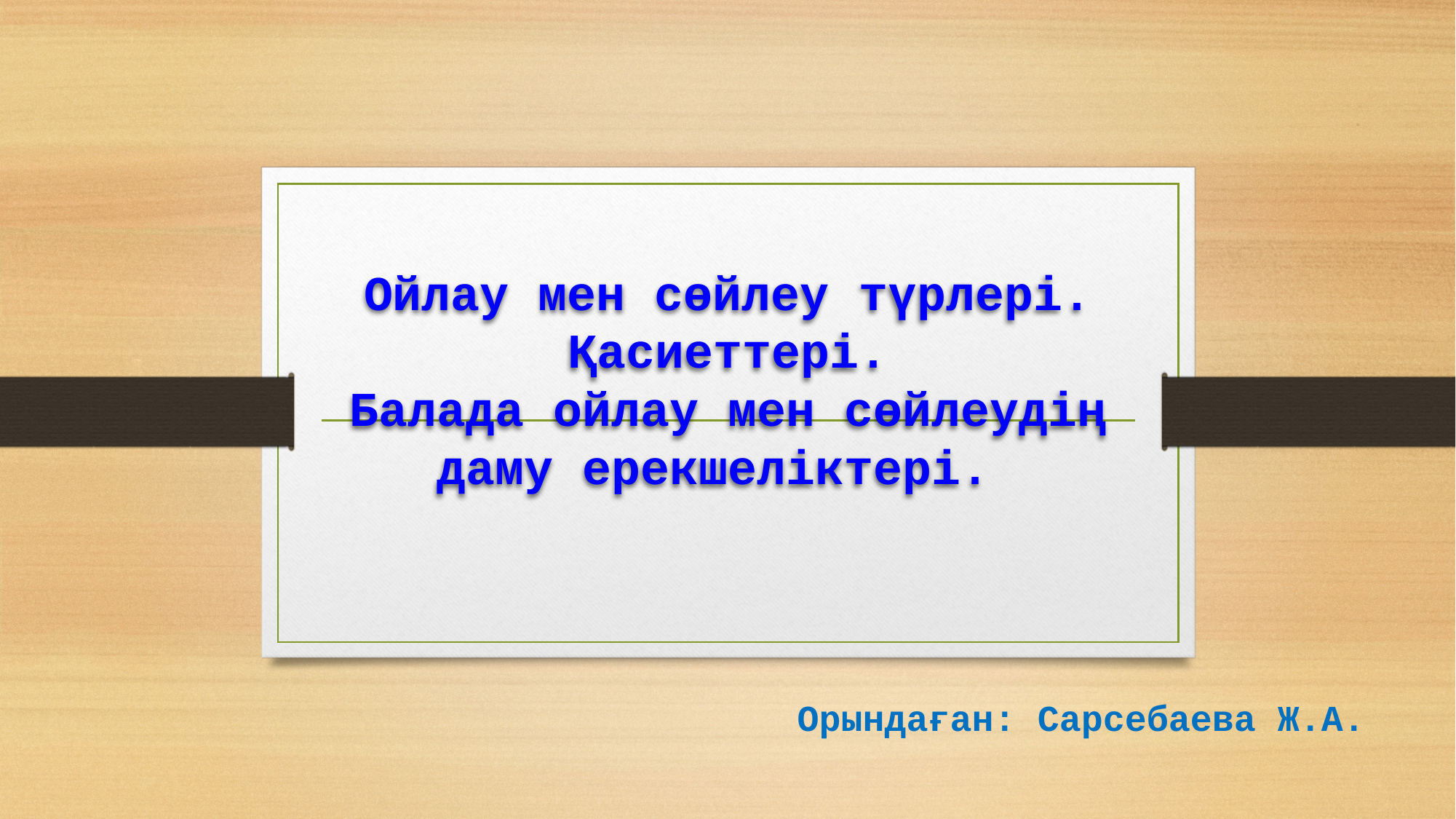

# Ойлау мен сөйлеу түрлері.
Қасиеттері.
Балада ойлау мен сөйлеудің даму ерекшеліктері.
Орындаған: Сарсебаева Ж.А.